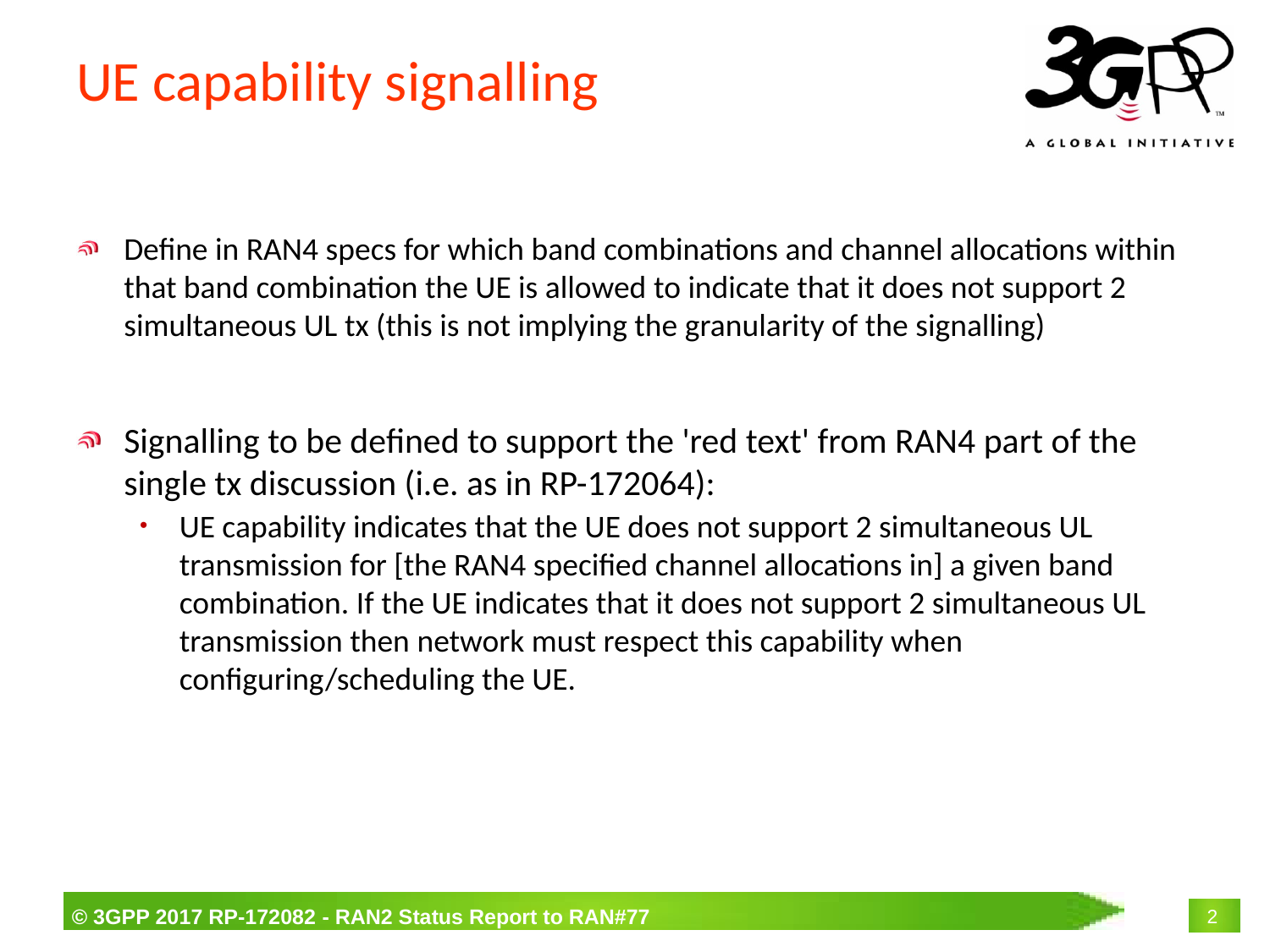

# UE capability signalling
Define in RAN4 specs for which band combinations and channel allocations within that band combination the UE is allowed to indicate that it does not support 2 simultaneous UL tx (this is not implying the granularity of the signalling)

Signalling to be defined to support the 'red text' from RAN4 part of the single tx discussion (i.e. as in RP-172064):
UE capability indicates that the UE does not support 2 simultaneous UL transmission for [the RAN4 specified channel allocations in] a given band combination. If the UE indicates that it does not support 2 simultaneous UL transmission then network must respect this capability when configuring/scheduling the UE.